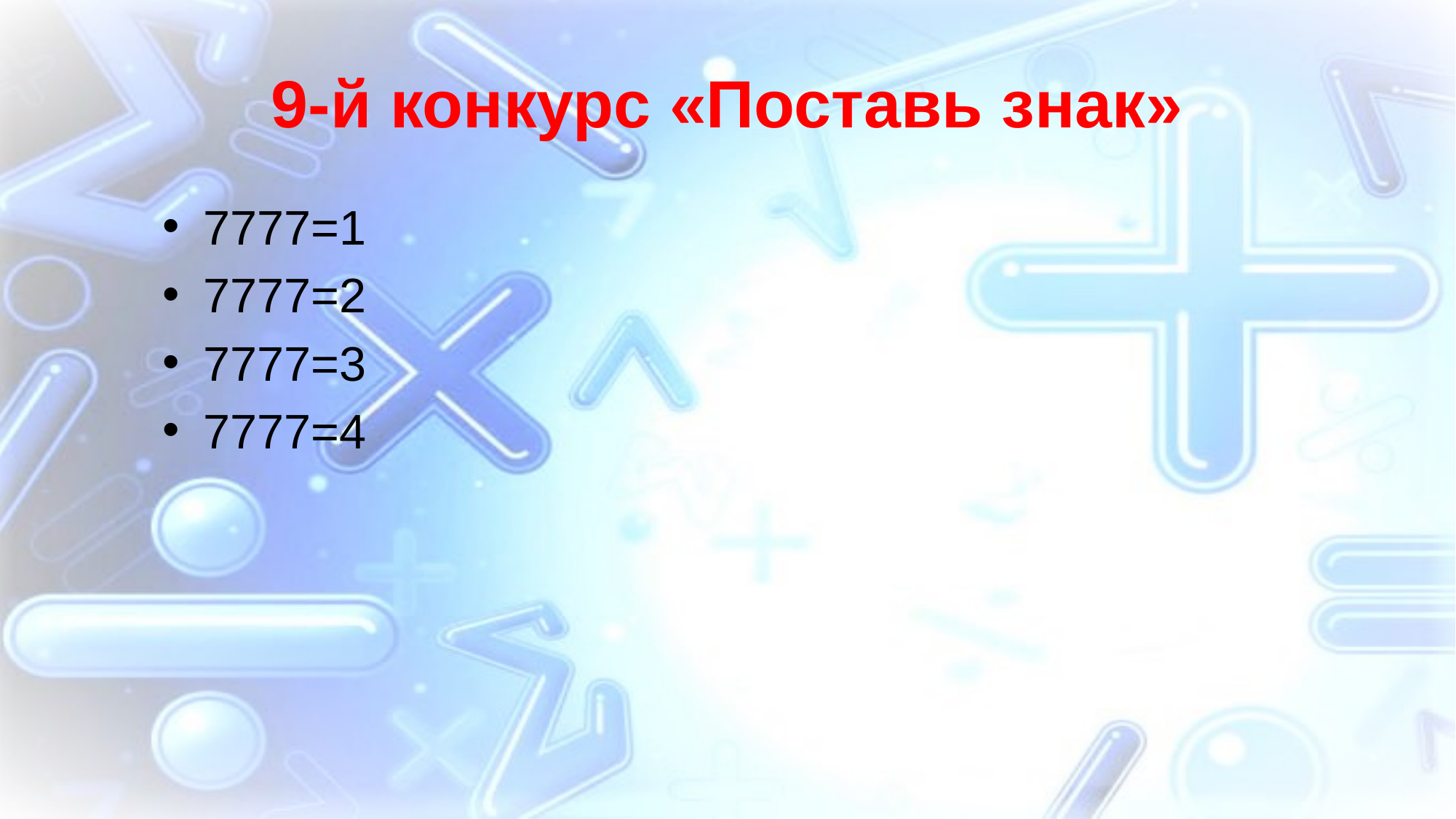

9-й конкурс «Поставь знак»
7777=1
7777=2
7777=3
7777=4